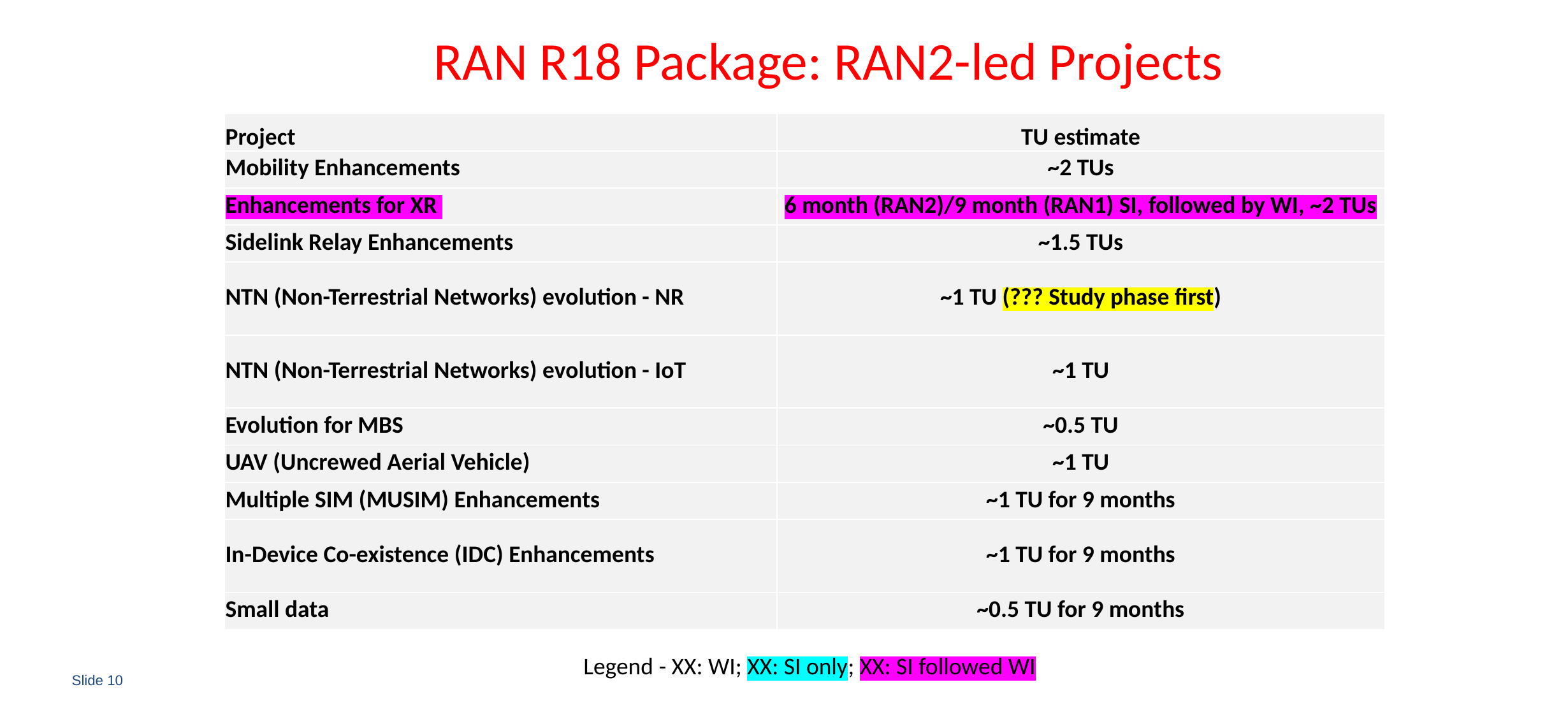

# RAN R18 Package: RAN2-led Projects
| Project | TU estimate |
| --- | --- |
| Mobility Enhancements | ~2 TUs |
| Enhancements for XR | 6 month (RAN2)/9 month (RAN1) SI, followed by WI, ~2 TUs |
| Sidelink Relay Enhancements | ~1.5 TUs |
| NTN (Non-Terrestrial Networks) evolution - NR | ~1 TU (??? Study phase first) |
| NTN (Non-Terrestrial Networks) evolution - IoT | ~1 TU |
| Evolution for MBS | ~0.5 TU |
| UAV (Uncrewed Aerial Vehicle) | ~1 TU |
| Multiple SIM (MUSIM) Enhancements | ~1 TU for 9 months |
| In-Device Co-existence (IDC) Enhancements | ~1 TU for 9 months |
| Small data | ~0.5 TU for 9 months |
Legend - XX: WI; XX: SI only; XX: SI followed WI